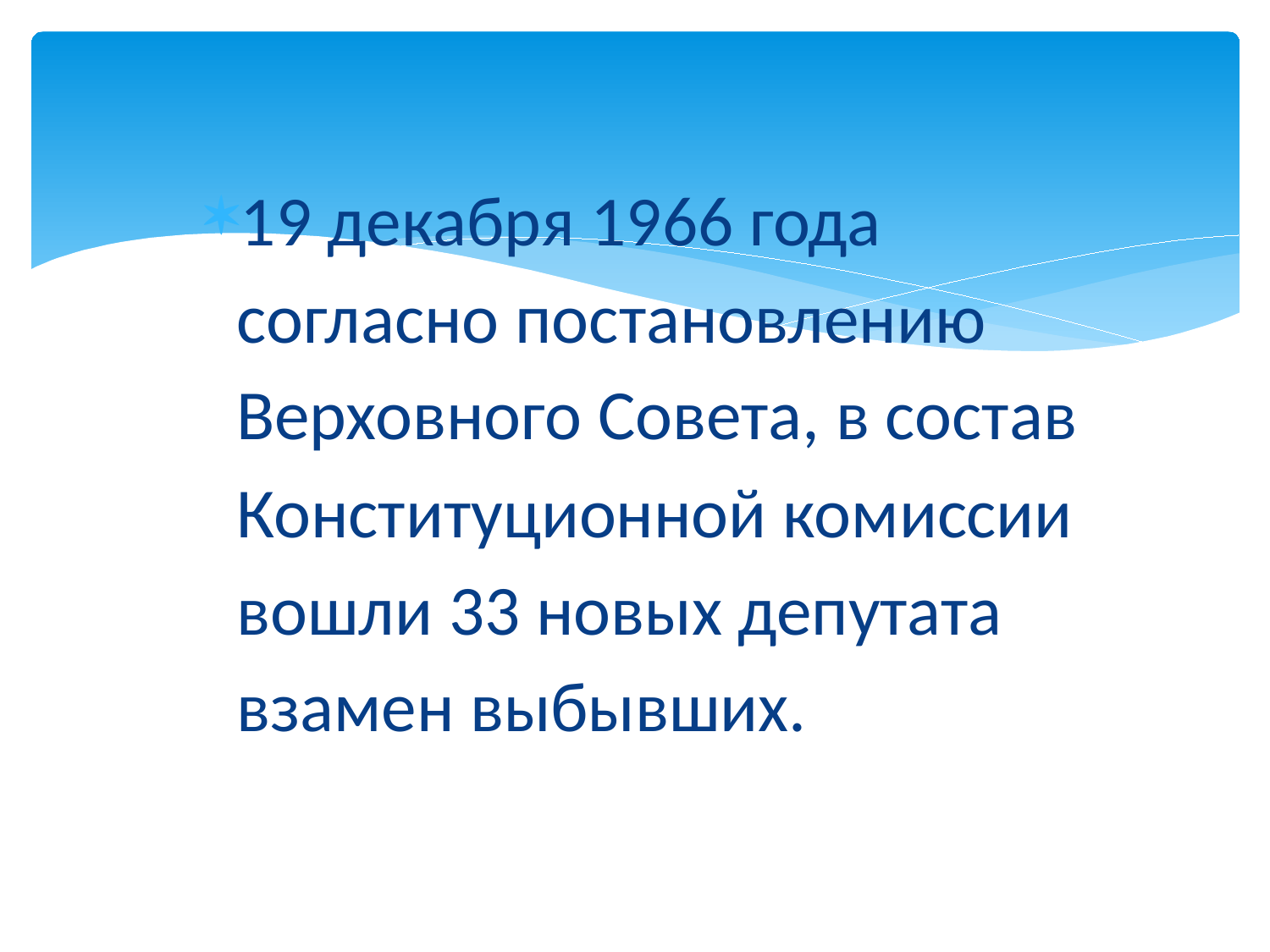

19 декабря 1966 года согласно постановлению Верховного Совета, в состав Конституционной комиссии вошли 33 новых депутата взамен выбывших.